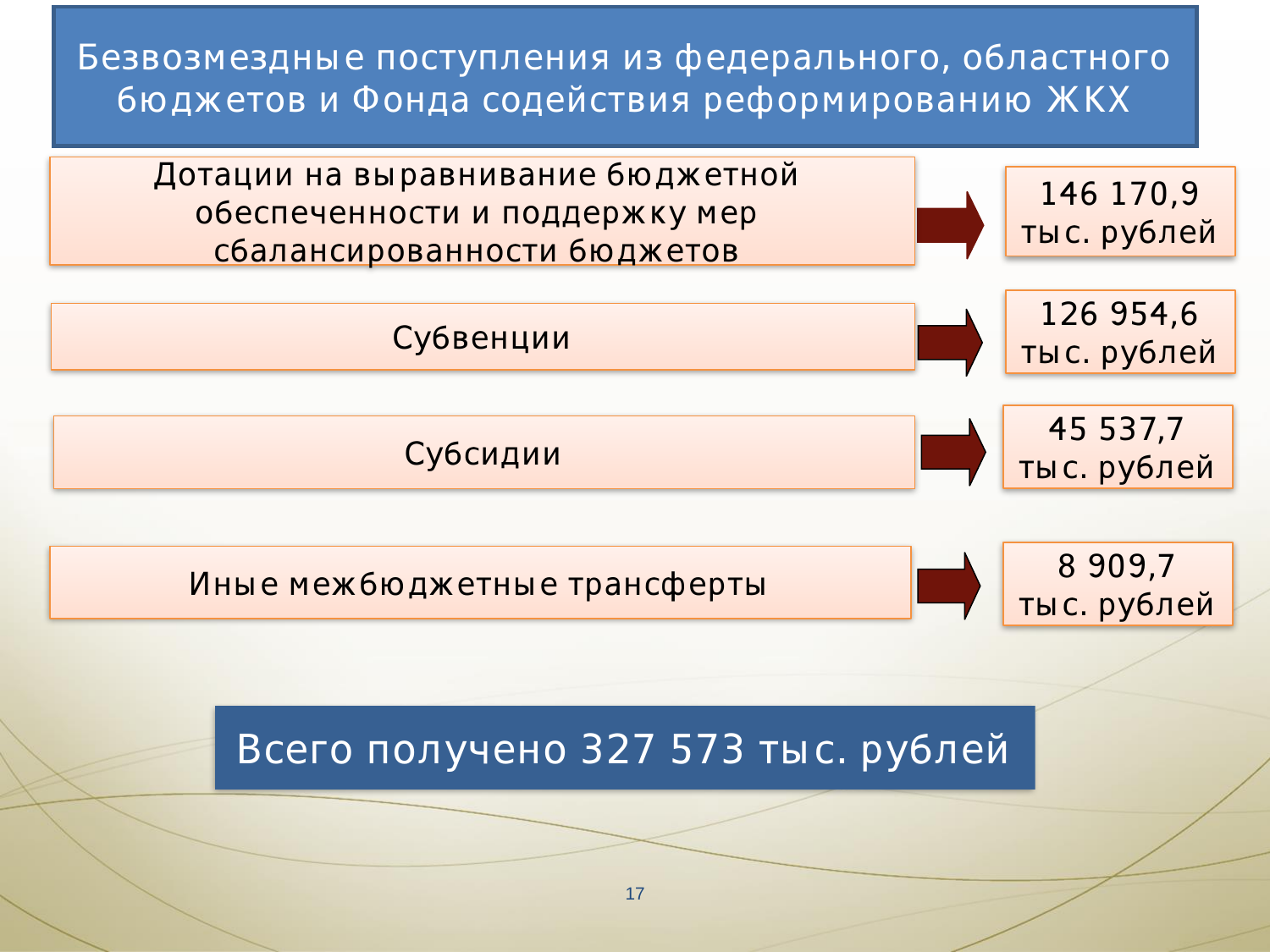

Безвозмездные поступления из федерального, областного бюджетов и Фонда содействия реформированию ЖКХ
Дотации на выравнивание бюджетной
обеспеченности и поддержку мер
сбалансированности бюджетов
146 170,9
тыс. рублей

126 954,6
тыс. рублей
Субвенции

45 537,7
тыс. рублей
Субсидии

8 909,7
тыс. рублей
Иные межбюджетные трансферты

Всего получено 327 573 тыс. рублей
17